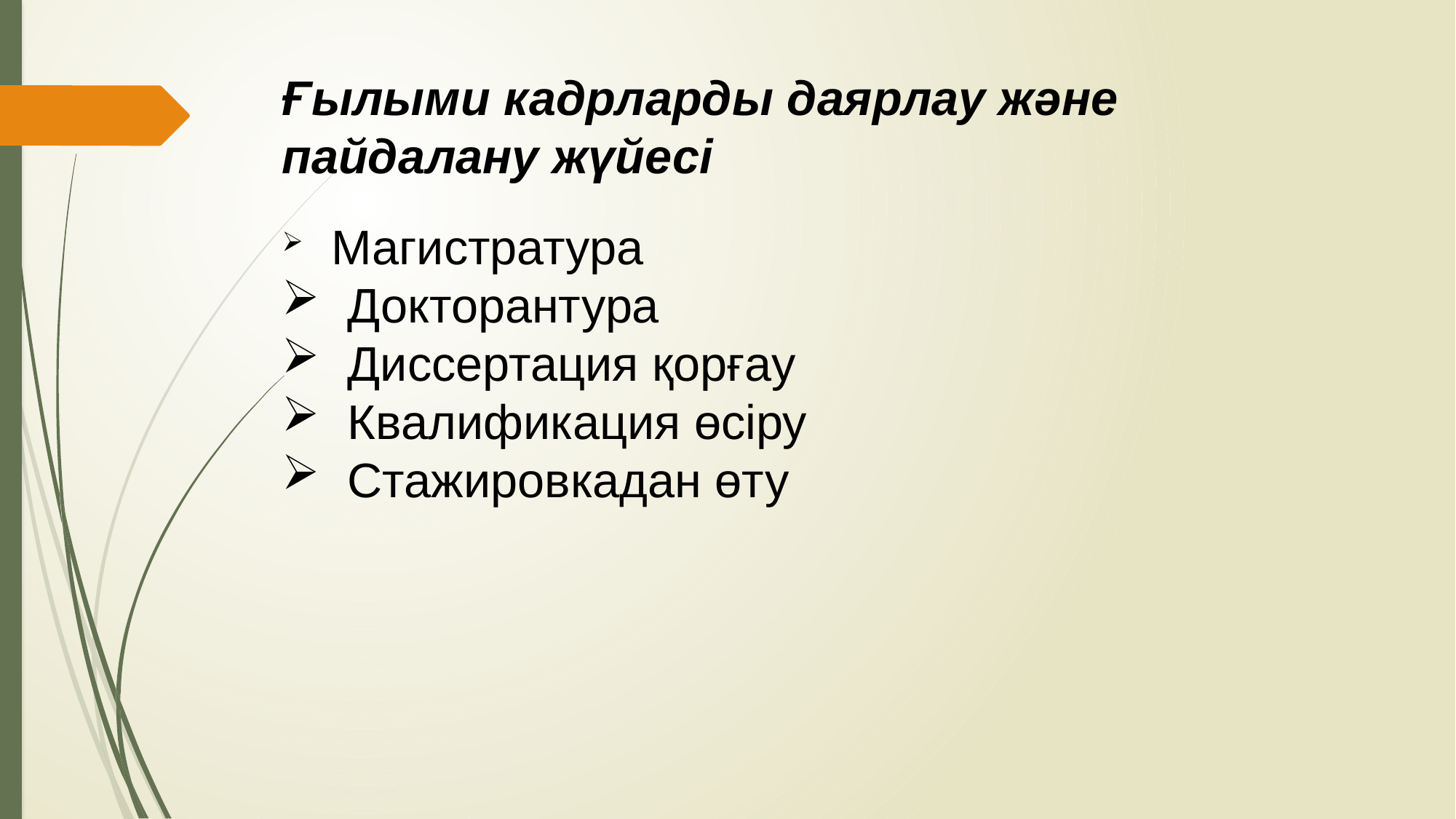

Ғылыми кадрларды даярлау және пайдалану жүйесі

  Магистратура
  Докторантура
  Диссертация қорғау
  Квалификация өсіру
  Стажировкадан өту